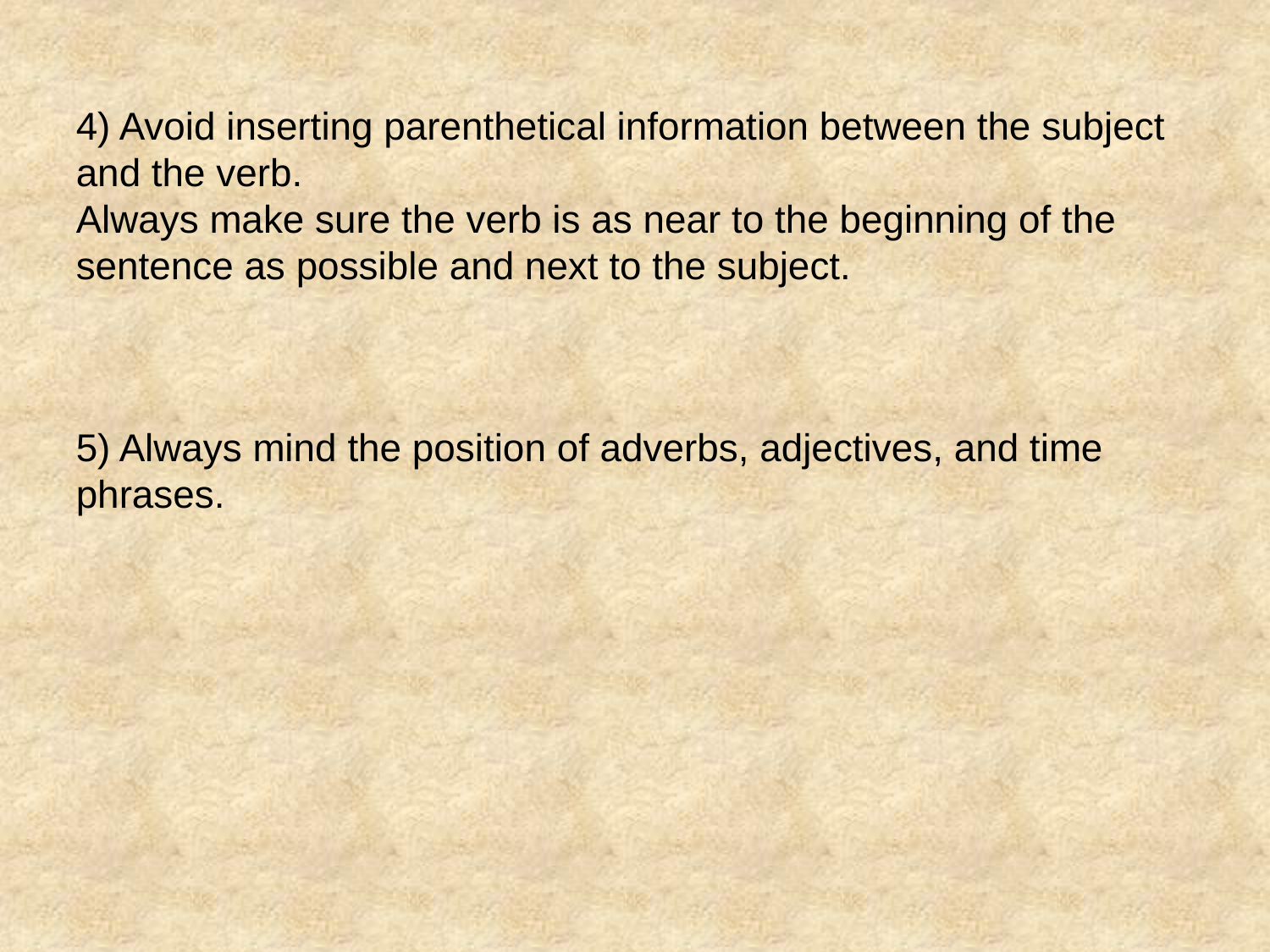

4) Avoid inserting parenthetical information between the subject and the verb.
Always make sure the verb is as near to the beginning of the sentence as possible and next to the subject.
5) Always mind the position of adverbs, adjectives, and time phrases.